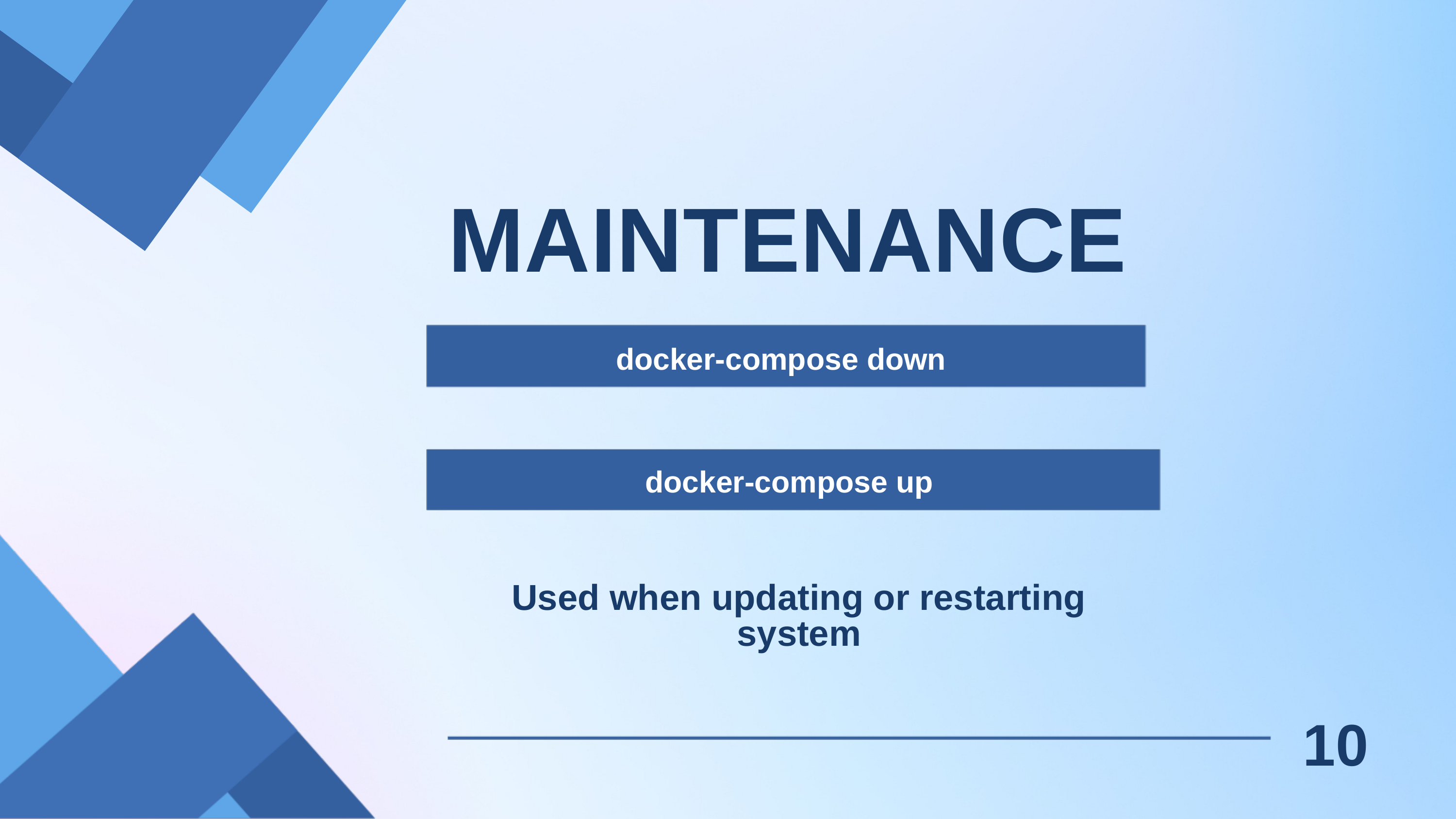

MAINTENANCE

docker-compose down

docker-compose up
Used when updating or restarting system
10